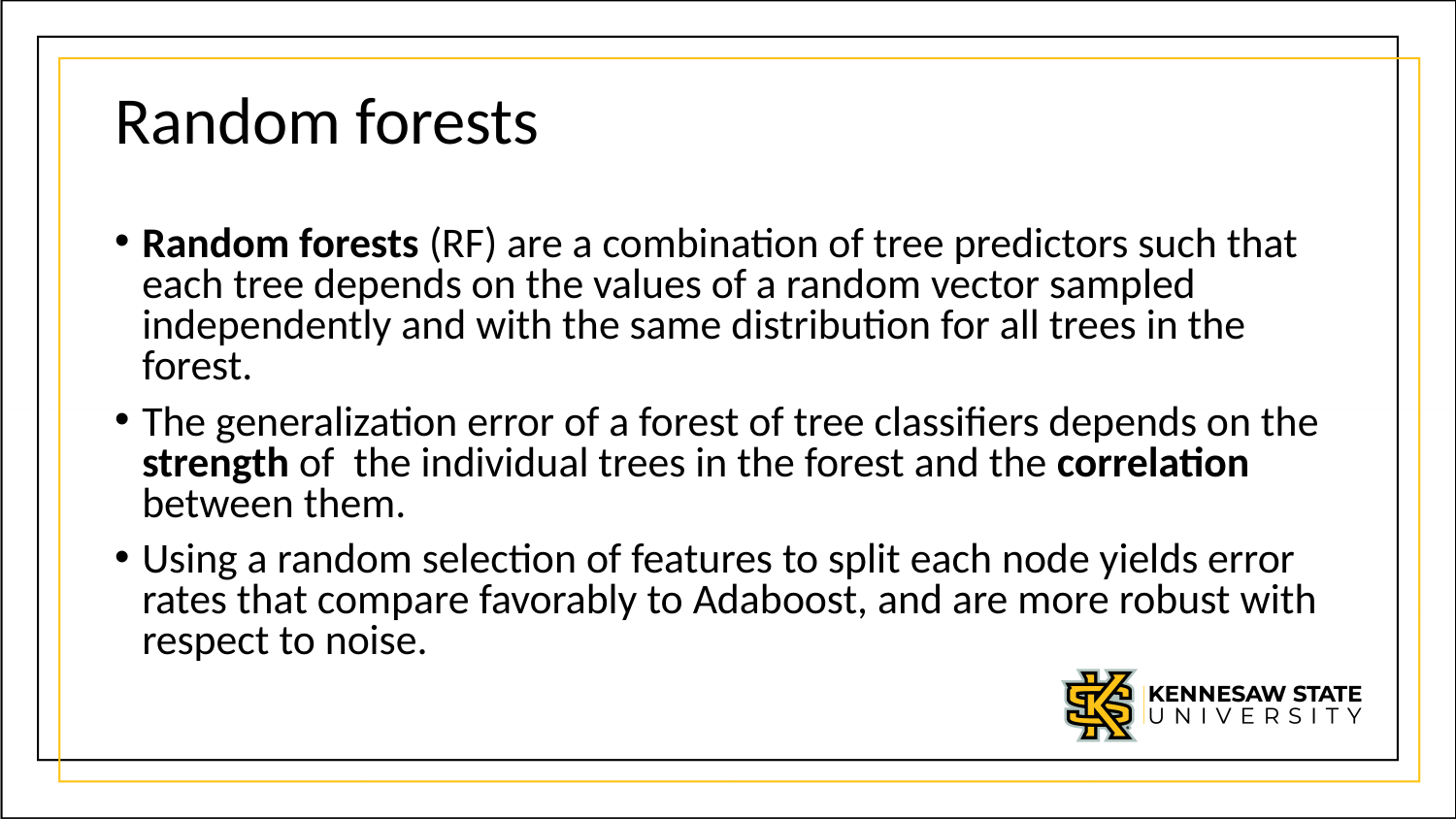

# Random forests
Random forests (RF) are a combination of tree predictors such that each tree depends on the values of a random vector sampled independently and with the same distribution for all trees in the forest.
The generalization error of a forest of tree classifiers depends on the strength of  the individual trees in the forest and the correlation between them.
Using a random selection of features to split each node yields error rates that compare favorably to Adaboost, and are more robust with respect to noise.